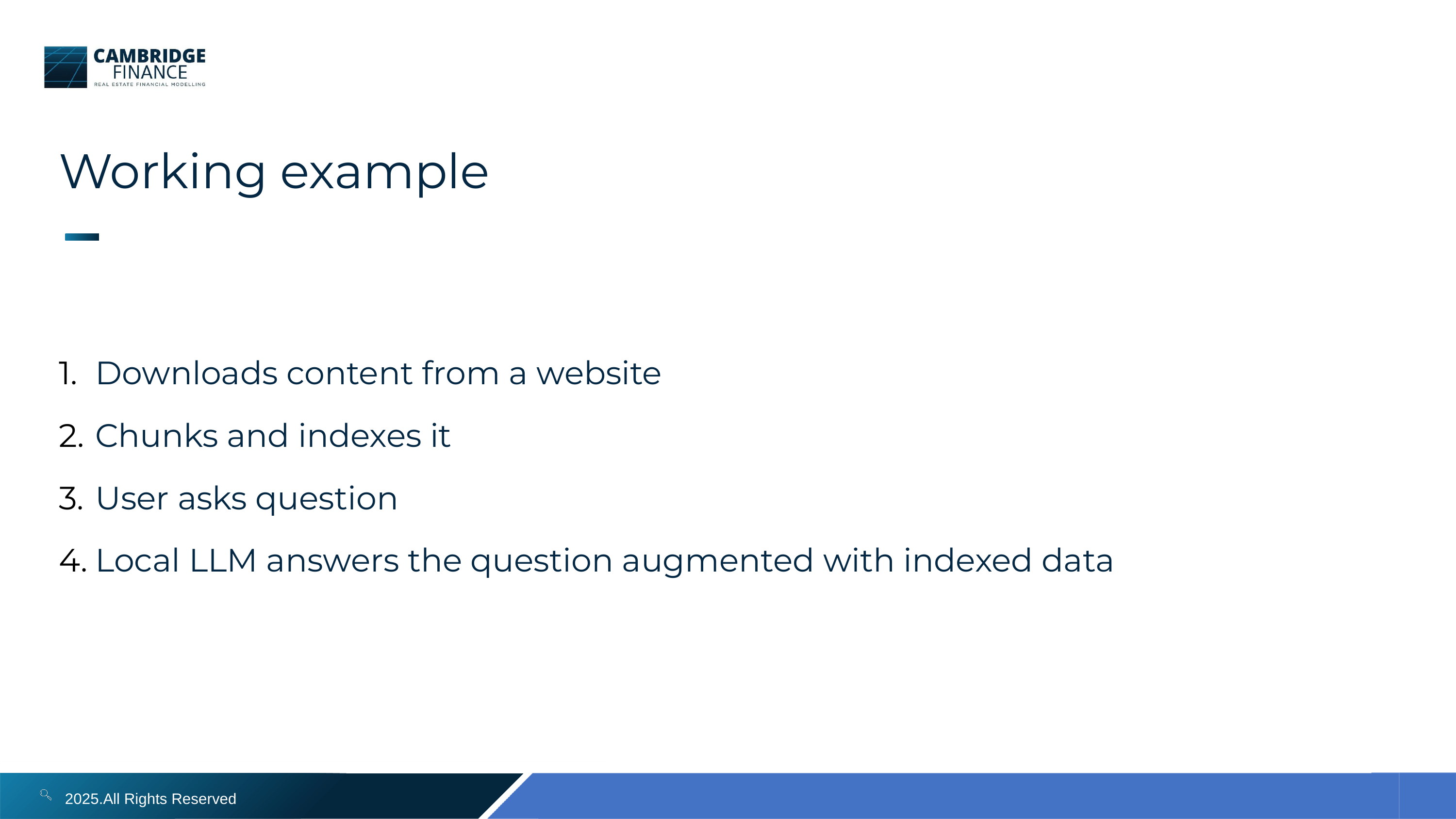

Working example

Downloads content from a website
Chunks and indexes it
User asks question
Local LLM answers the question augmented with indexed data

2025.All Rights Reserved